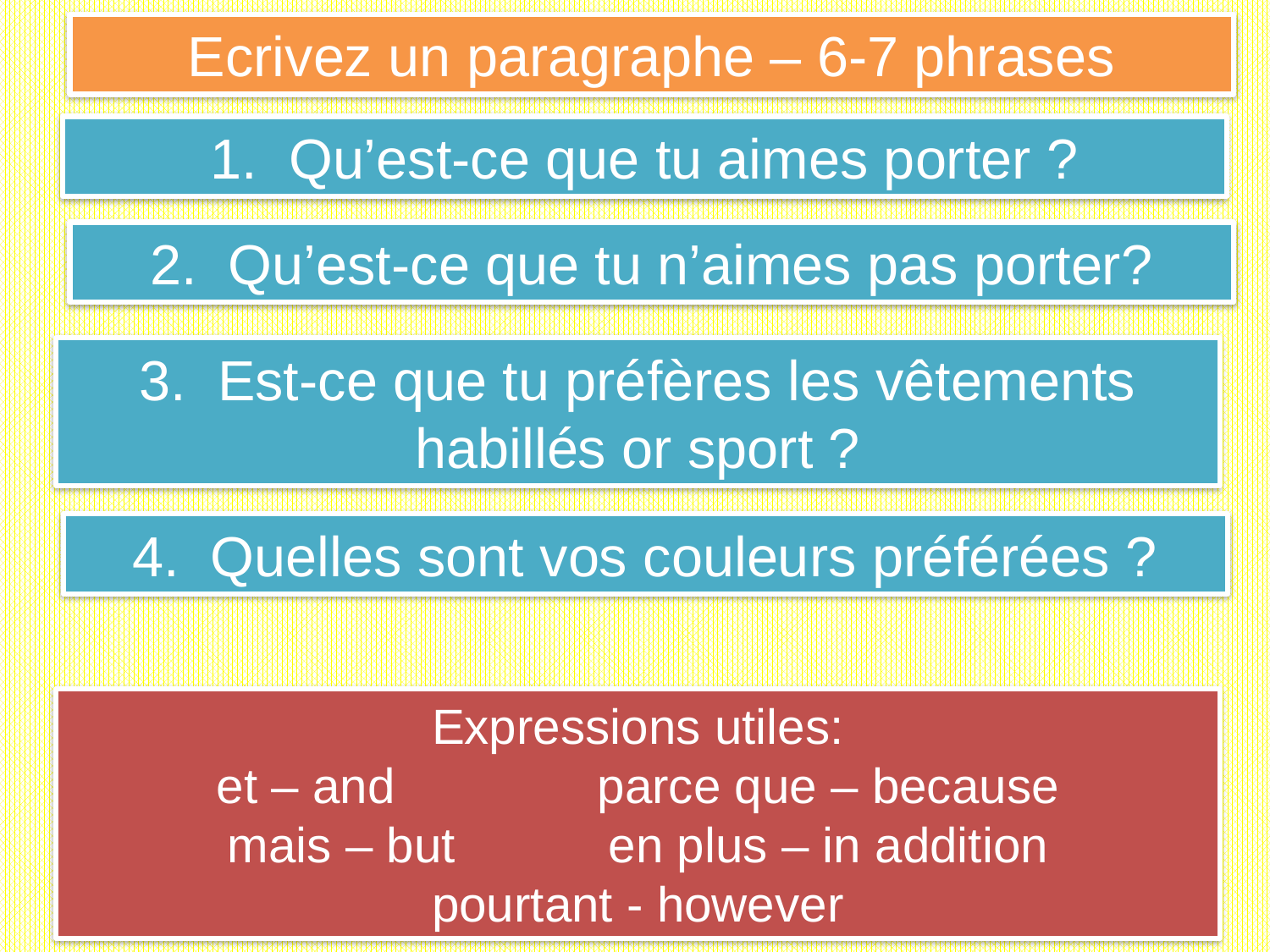

Ecrivez un paragraphe – 6-7 phrases
1.  Qu’est-ce que tu aimes porter ?
2.  Qu’est-ce que tu n’aimes pas porter?
3.  Est-ce que tu préfères les vêtements habillés or sport ?
4.  Quelles sont vos couleurs préférées ?
Expressions utiles:
et – and		parce que – because
mais – but		en plus – in addition
pourtant - however